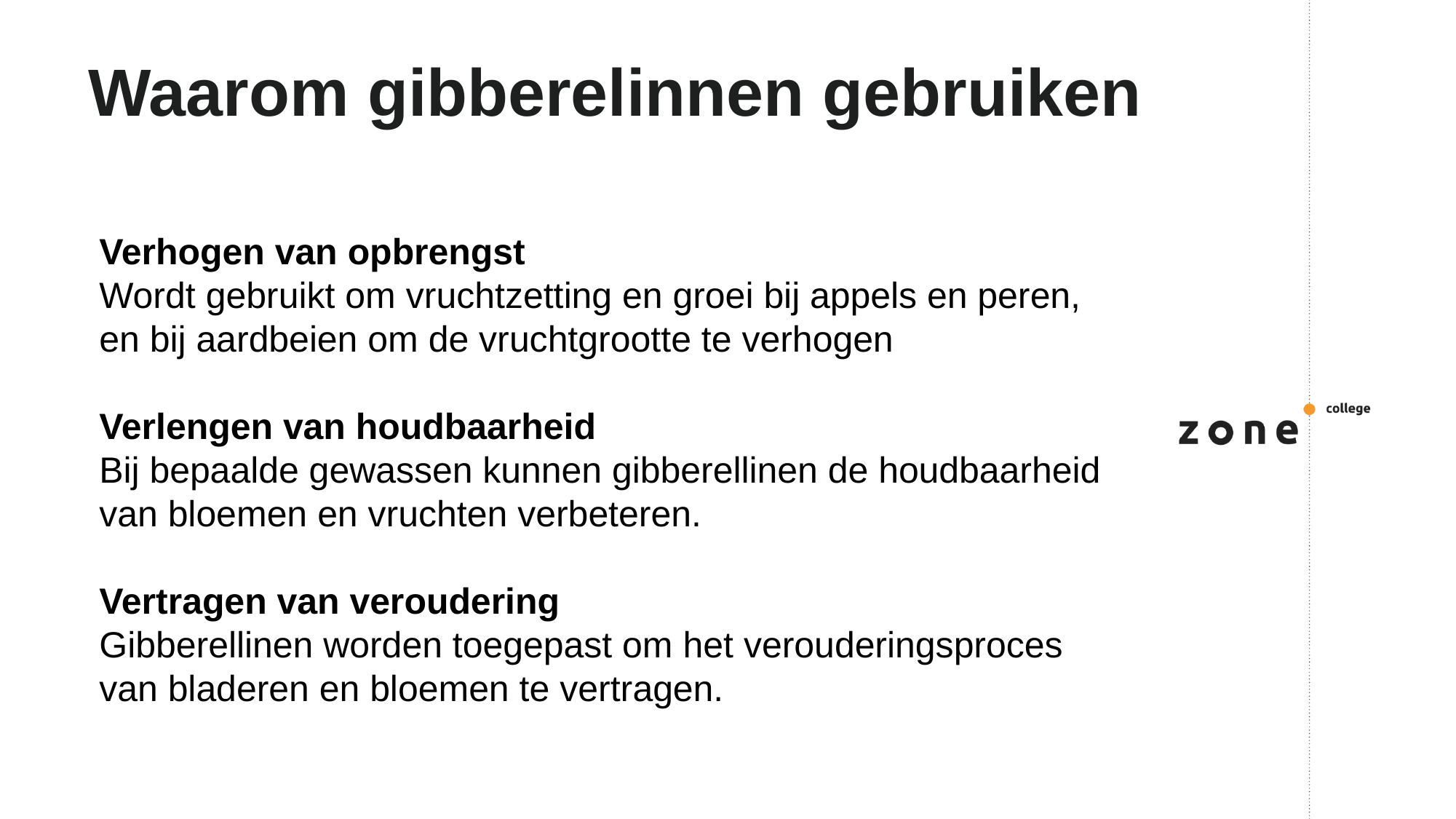

# Waarom gibberelinnen gebruiken
Verhogen van opbrengst
Wordt gebruikt om vruchtzetting en groei bij appels en peren, en bij aardbeien om de vruchtgrootte te verhogen

Verlengen van houdbaarheid
Bij bepaalde gewassen kunnen gibberellinen de houdbaarheid van bloemen en vruchten verbeteren.

Vertragen van veroudering
Gibberellinen worden toegepast om het verouderingsproces van bladeren en bloemen te vertragen.